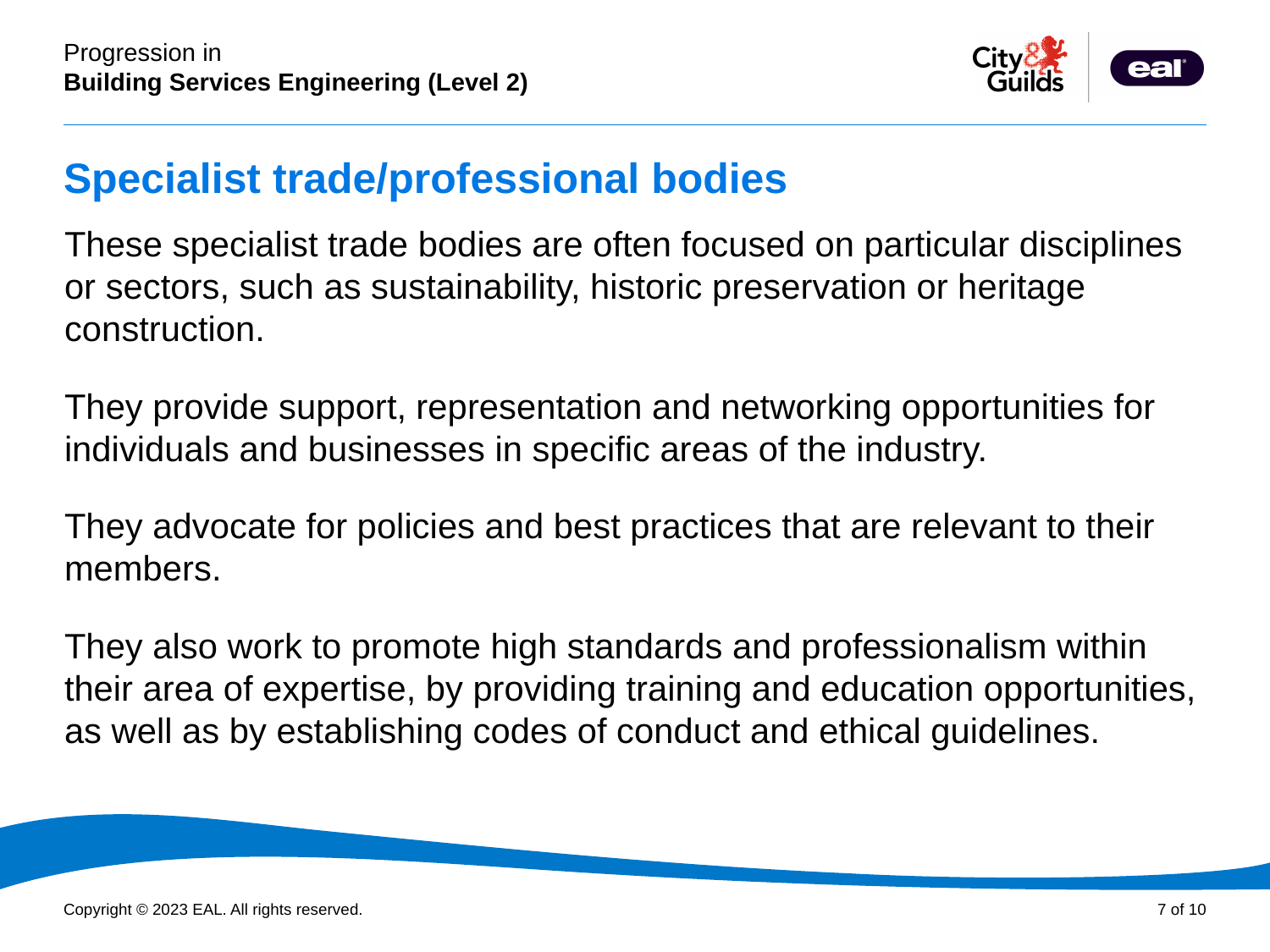

# Specialist trade/professional bodies
These specialist trade bodies are often focused on particular disciplines or sectors, such as sustainability, historic preservation or heritage construction.
They provide support, representation and networking opportunities for individuals and businesses in specific areas of the industry.
They advocate for policies and best practices that are relevant to their members.
They also work to promote high standards and professionalism within their area of expertise, by providing training and education opportunities, as well as by establishing codes of conduct and ethical guidelines.